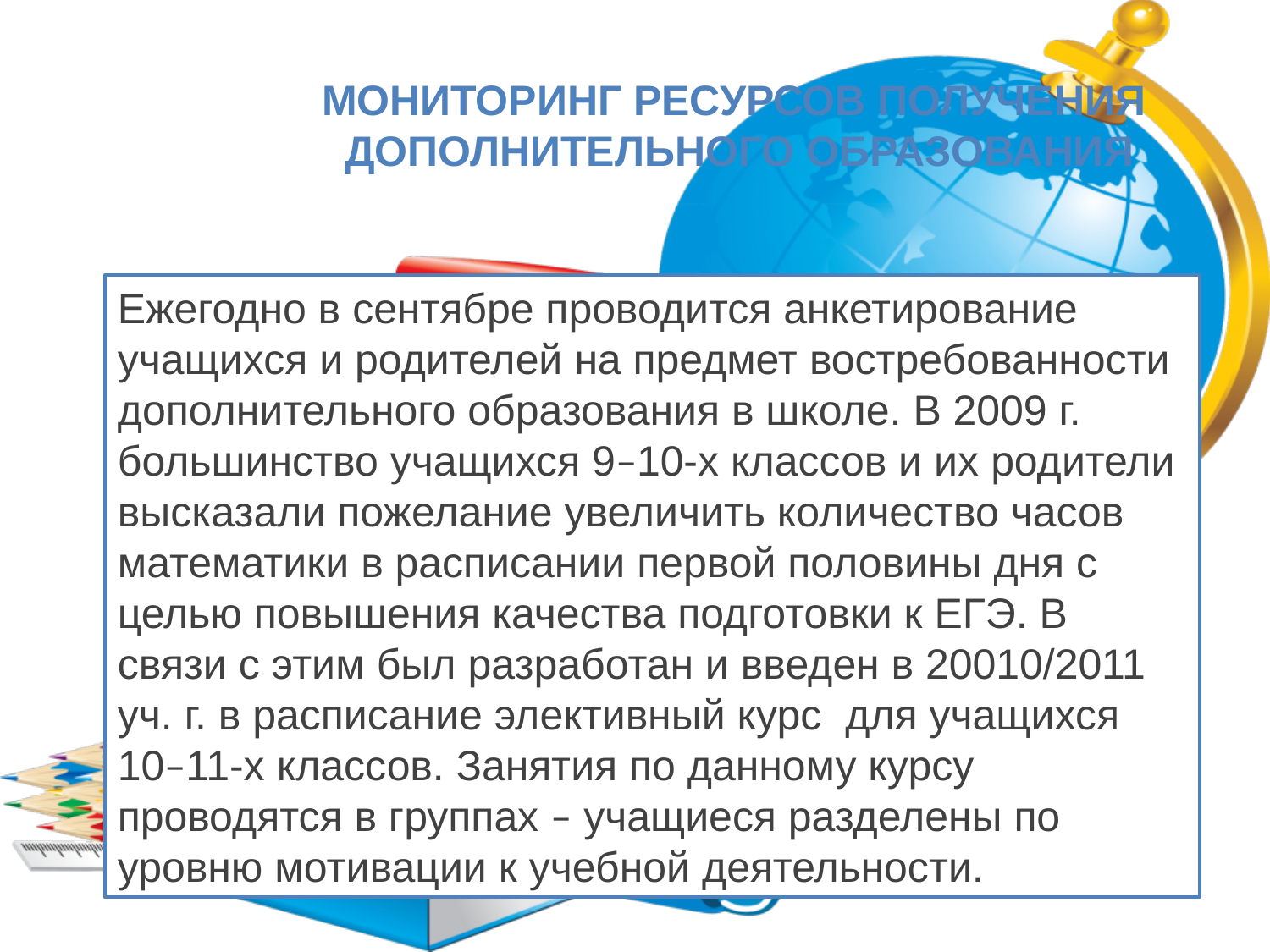

Мониторинг ресурсов получения
дополнительного образования
Ежегодно в сентябре проводится анкетирование учащихся и родителей на предмет востребованности дополнительного образования в школе. В 2009 г. большинство учащихся 9–10-х классов и их родители высказали пожелание увеличить количество часов математики в расписании первой половины дня с целью повышения качества подготовки к ЕГЭ. В связи с этим был разработан и введен в 20010/2011 уч. г. в расписание элективный курс  для учащихся 10–11-х классов. Занятия по данному курсу проводятся в группах – учащиеся разделены по уровню мотивации к учебной деятельности.